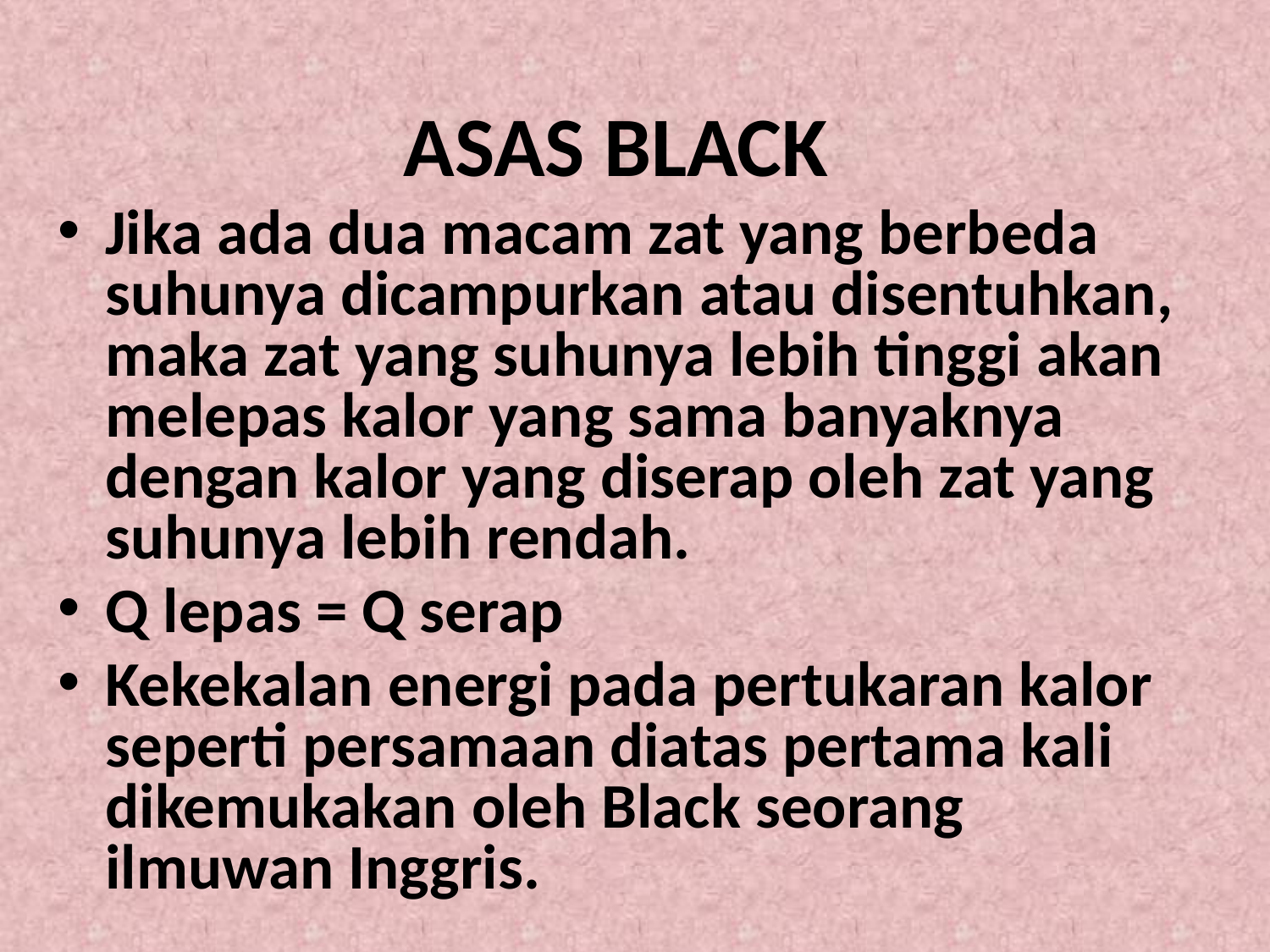

ASAS BLACK
Jika ada dua macam zat yang berbeda suhunya dicampurkan atau disentuhkan, maka zat yang suhunya lebih tinggi akan melepas kalor yang sama banyaknya dengan kalor yang diserap oleh zat yang suhunya lebih rendah.
Q lepas = Q serap
Kekekalan energi pada pertukaran kalor seperti persamaan diatas pertama kali dikemukakan oleh Black seorang ilmuwan Inggris.